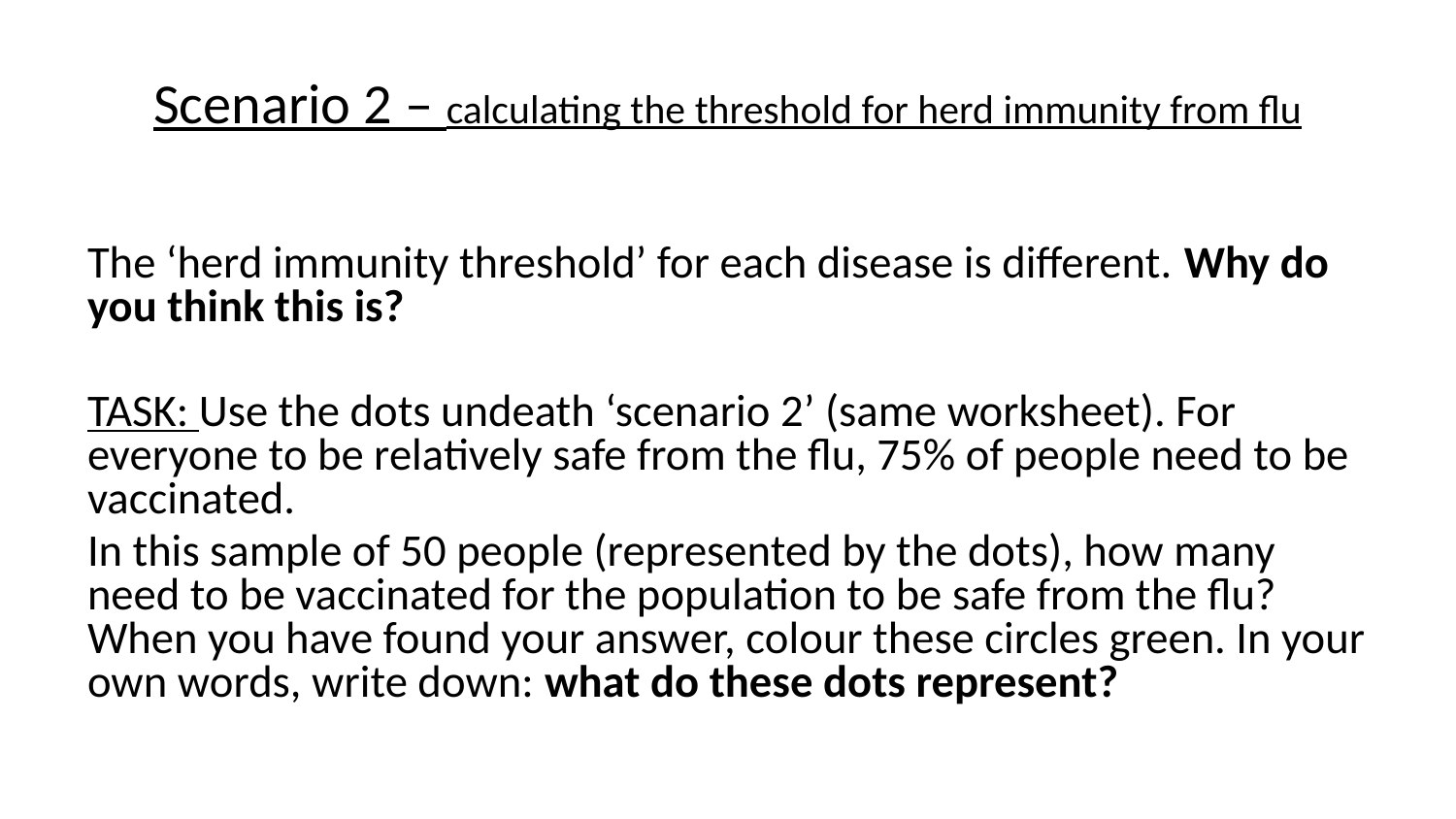

# Scenario 2 – calculating the threshold for herd immunity from flu
The ‘herd immunity threshold’ for each disease is different. Why do you think this is?

TASK: Use the dots undeath ‘scenario 2’ (same worksheet). For everyone to be relatively safe from the flu, 75% of people need to be vaccinated.
In this sample of 50 people (represented by the dots), how many need to be vaccinated for the population to be safe from the flu? When you have found your answer, colour these circles green. In your own words, write down: what do these dots represent?